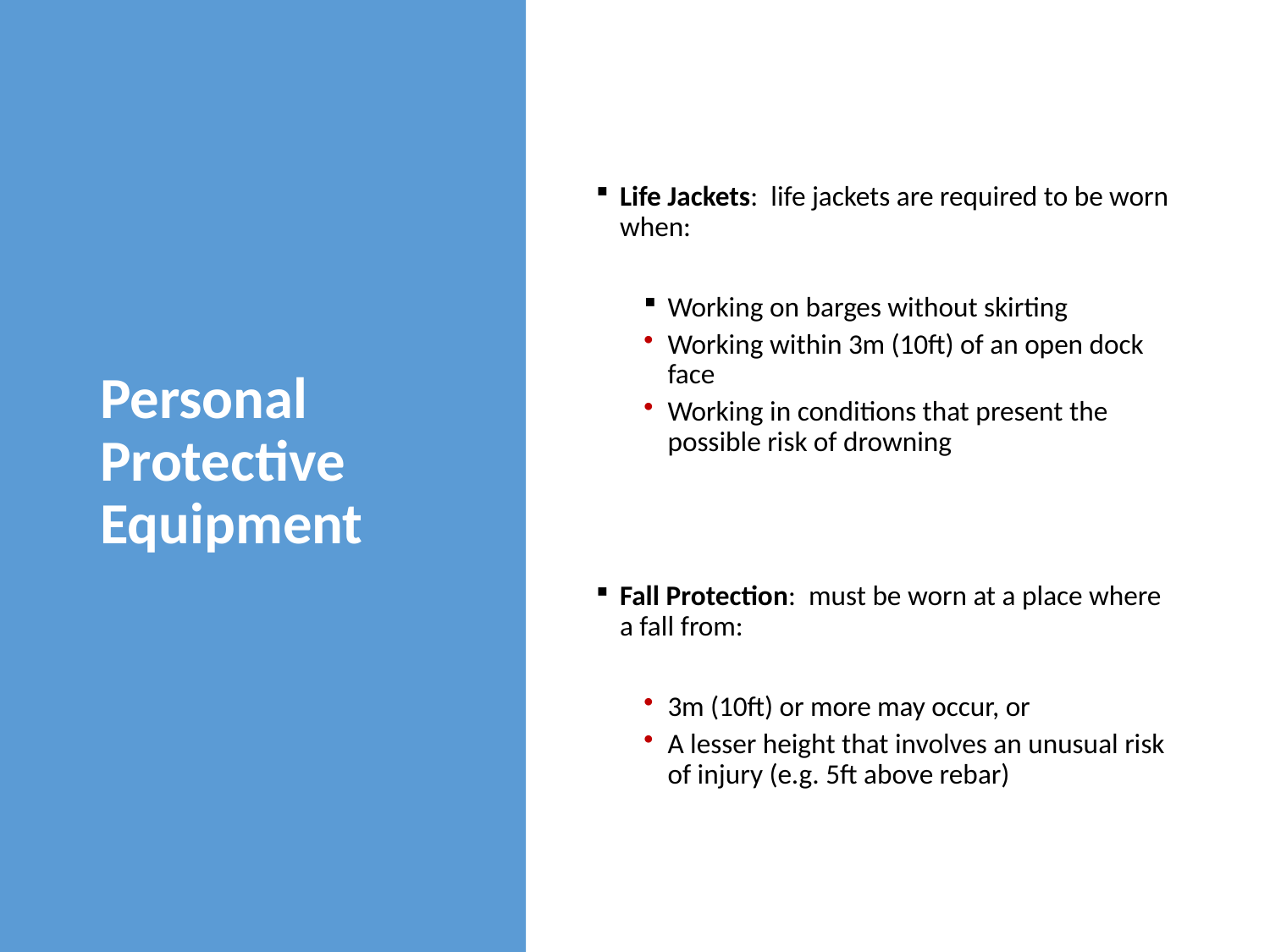

# Personal Protective Equipment

Life Jackets:  life jackets are required to be worn when:

Working on barges without skirting
Working within 3m (10ft) of an open dock face
Working in conditions that present the possible risk of drowning

Fall Protection:  must be worn at a place where a fall from:

3m (10ft) or more may occur, or
A lesser height that involves an unusual risk of injury (e.g. 5ft above rebar)